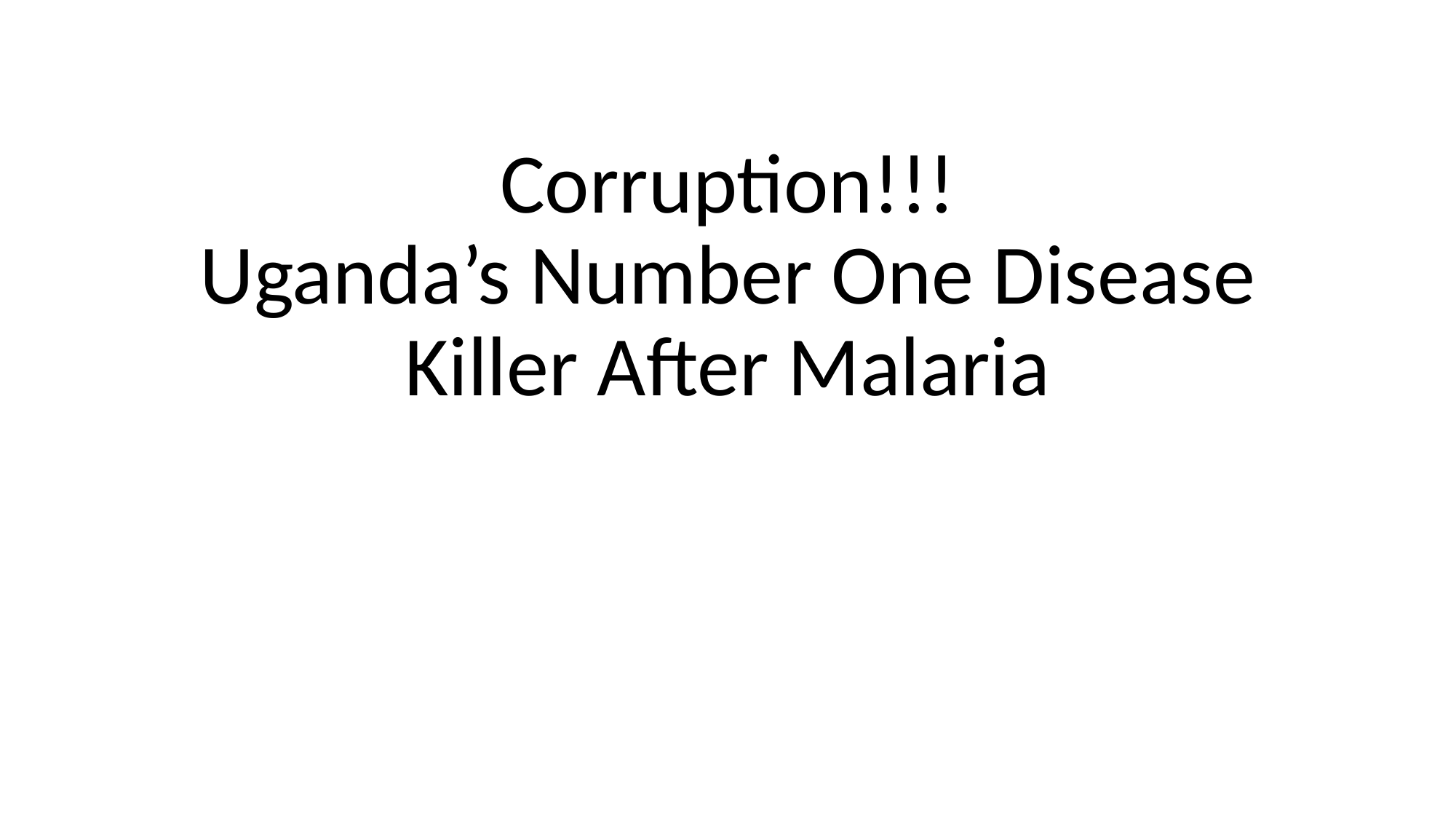

# Corruption!!! Uganda’s Number One Disease Killer After Malaria